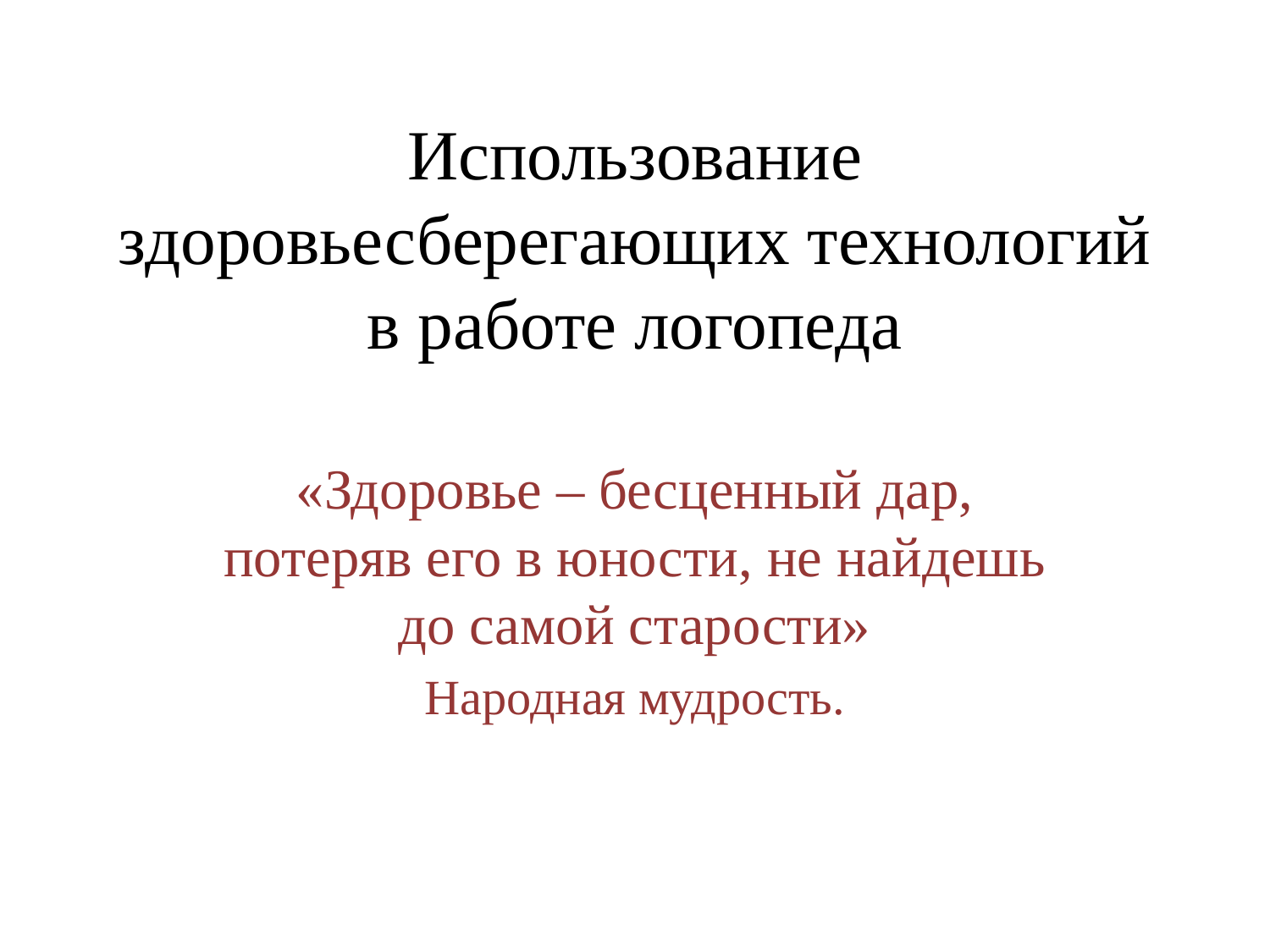

# Использование здоровьесберегающих технологий в работе логопеда
«Здоровье – бесценный дар, потеряв его в юности, не найдешь до самой старости»
Народная мудрость.